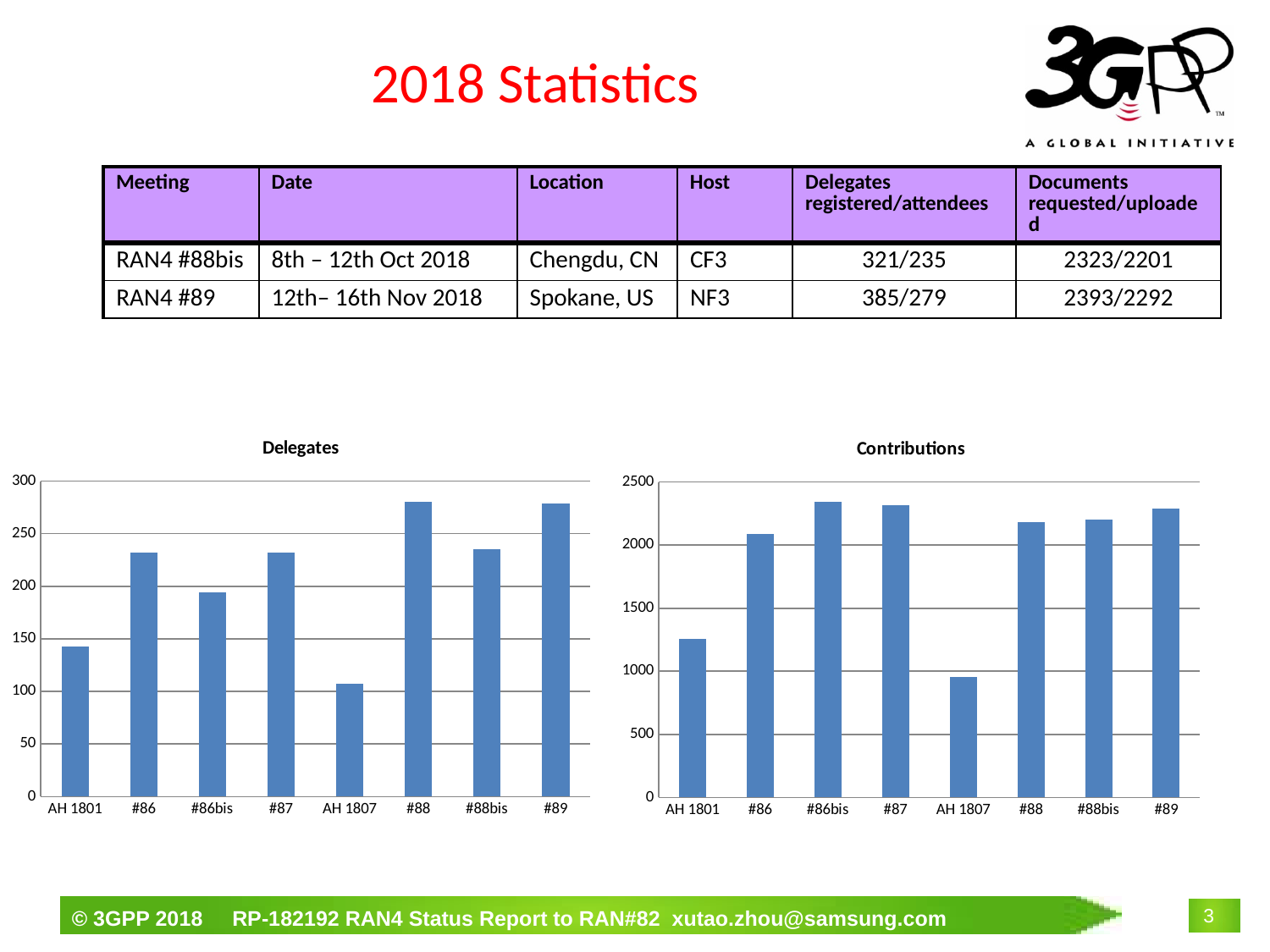

# 2018 Statistics
| Meeting | Date | Location | Host | Delegates registered/attendees | Documents requested/uploaded |
| --- | --- | --- | --- | --- | --- |
| RAN4 #88bis | 8th – 12th Oct 2018 | Chengdu, CN | CF3 | 321/235 | 2323/2201 |
| RAN4 #89 | 12th– 16th Nov 2018 | Spokane, US | NF3 | 385/279 | 2393/2292 |

### Chart:

| Category | Delegates |
|---|---|
| AH 1801 | 143.0 |
| #86 | 232.0 |
| #86bis | 194.0 |
| #87 | 232.0 |
| AH 1807 | 107.0 |
| #88 | 280.0 |
| #88bis | 235.0 |
| #89 | 279.0 |

### Chart:

| Category | Contributions |
|---|---|
| AH 1801 | 1256.0 |
| #86 | 2085.0 |
| #86bis | 2341.0 |
| #87 | 2318.0 |
| AH 1807 | 956.0 |
| #88 | 2185.0 |
| #88bis | 2201.0 |
| #89 | 2292.0 |